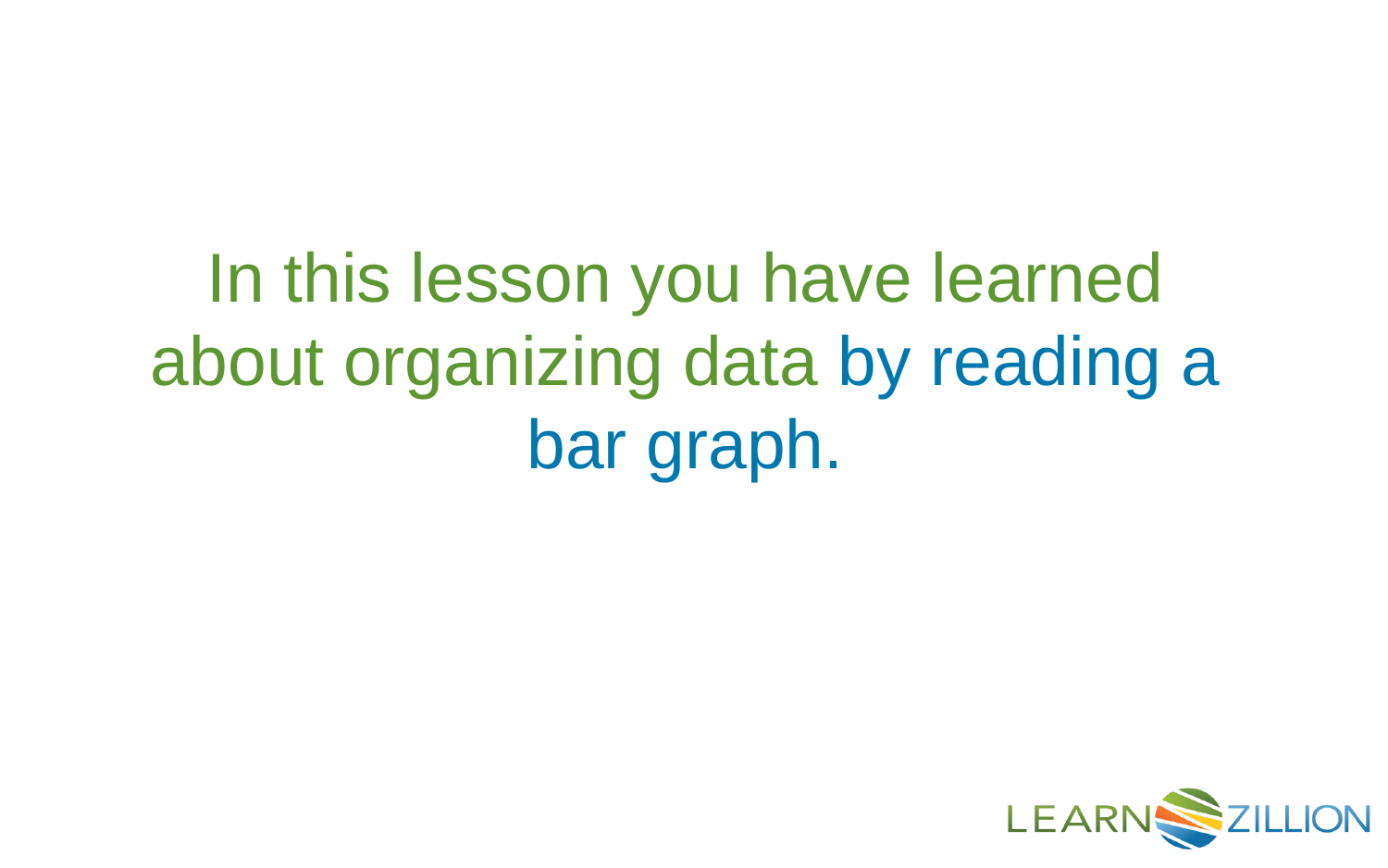

In this lesson you have learned about organizing data by reading a bar graph.